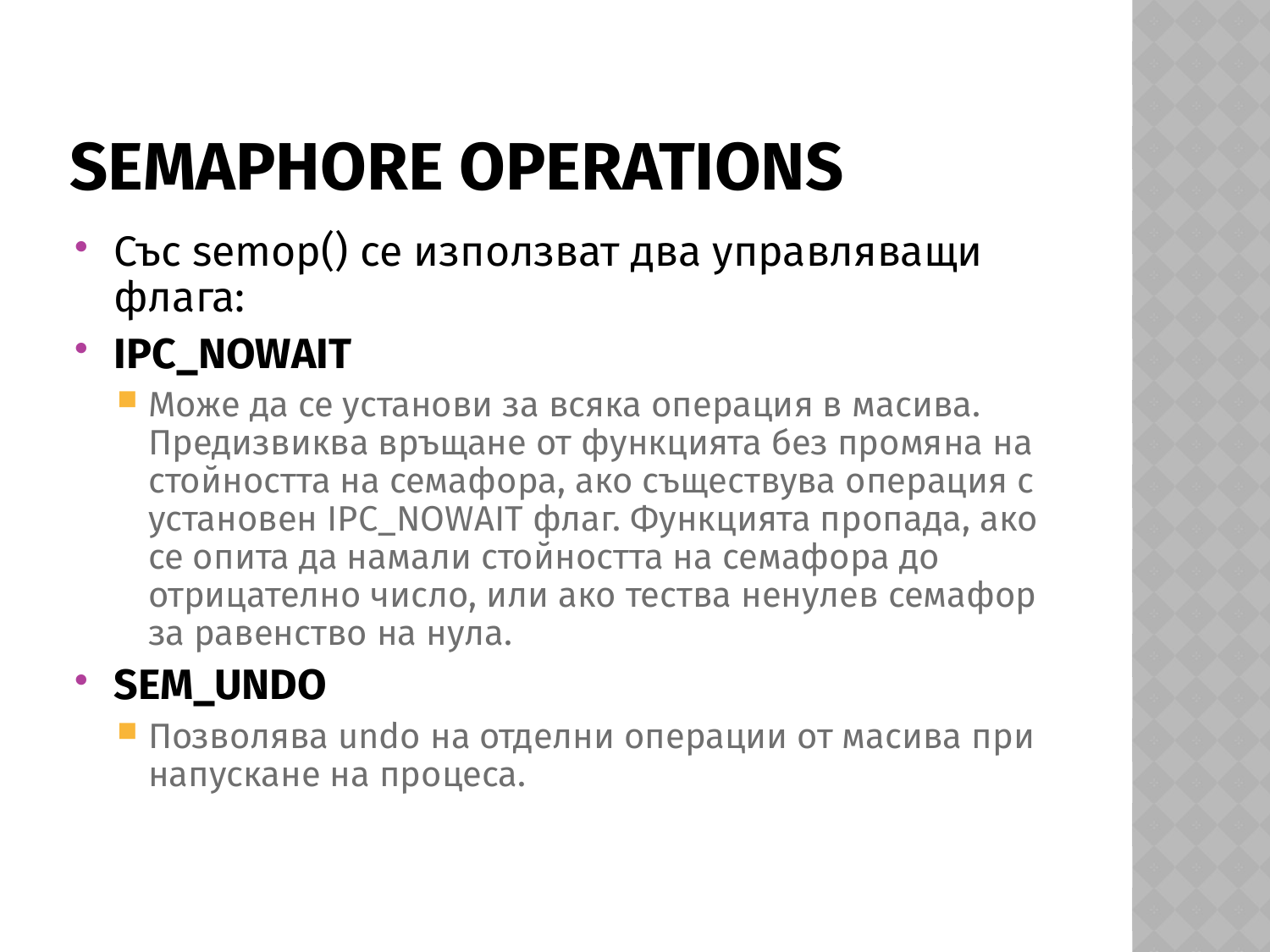

# Semaphore Operations
Със semop() се използват два управляващи флага:
IPC_NOWAIT
Може да се установи за всяка операция в масива. Предизвиква връщане от функцията без промяна на стойността на семафора, ако съществува операция с установен IPC_NOWAIT флаг. Функцията пропада, ако се опита да намали стойността на семафора до отрицателно число, или ако тества ненулев семафор за равенство на нула.
SEM_UNDO
Позволява undo на отделни операции от масива при напускане на процеса.